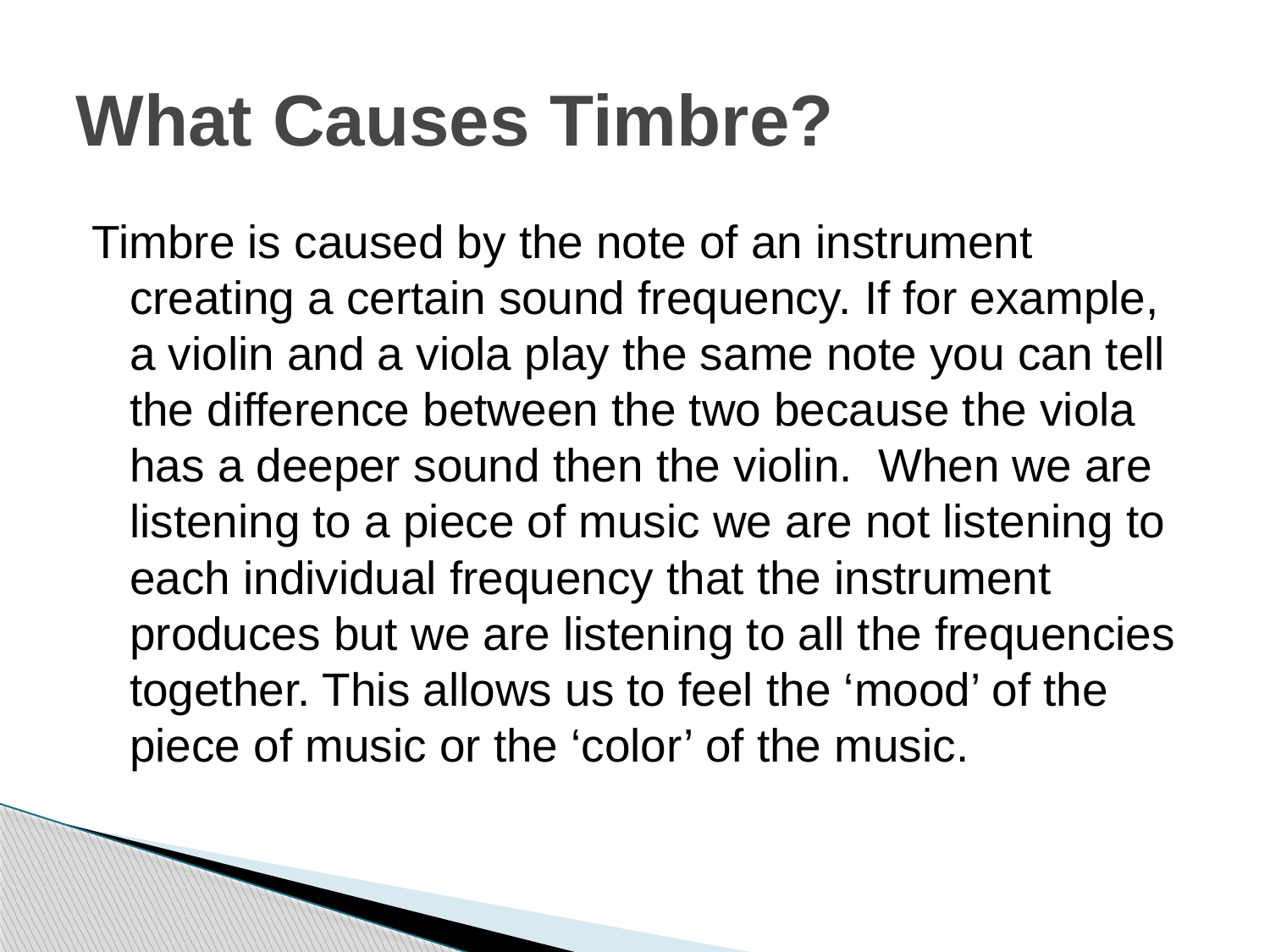

# What Causes Timbre?
Timbre is caused by the note of an instrument creating a certain sound frequency. If for example, a violin and a viola play the same note you can tell the difference between the two because the viola has a deeper sound then the violin.  When we are listening to a piece of music we are not listening to each individual frequency that the instrument produces but we are listening to all the frequencies together. This allows us to feel the ‘mood’ of the piece of music or the ‘color’ of the music.